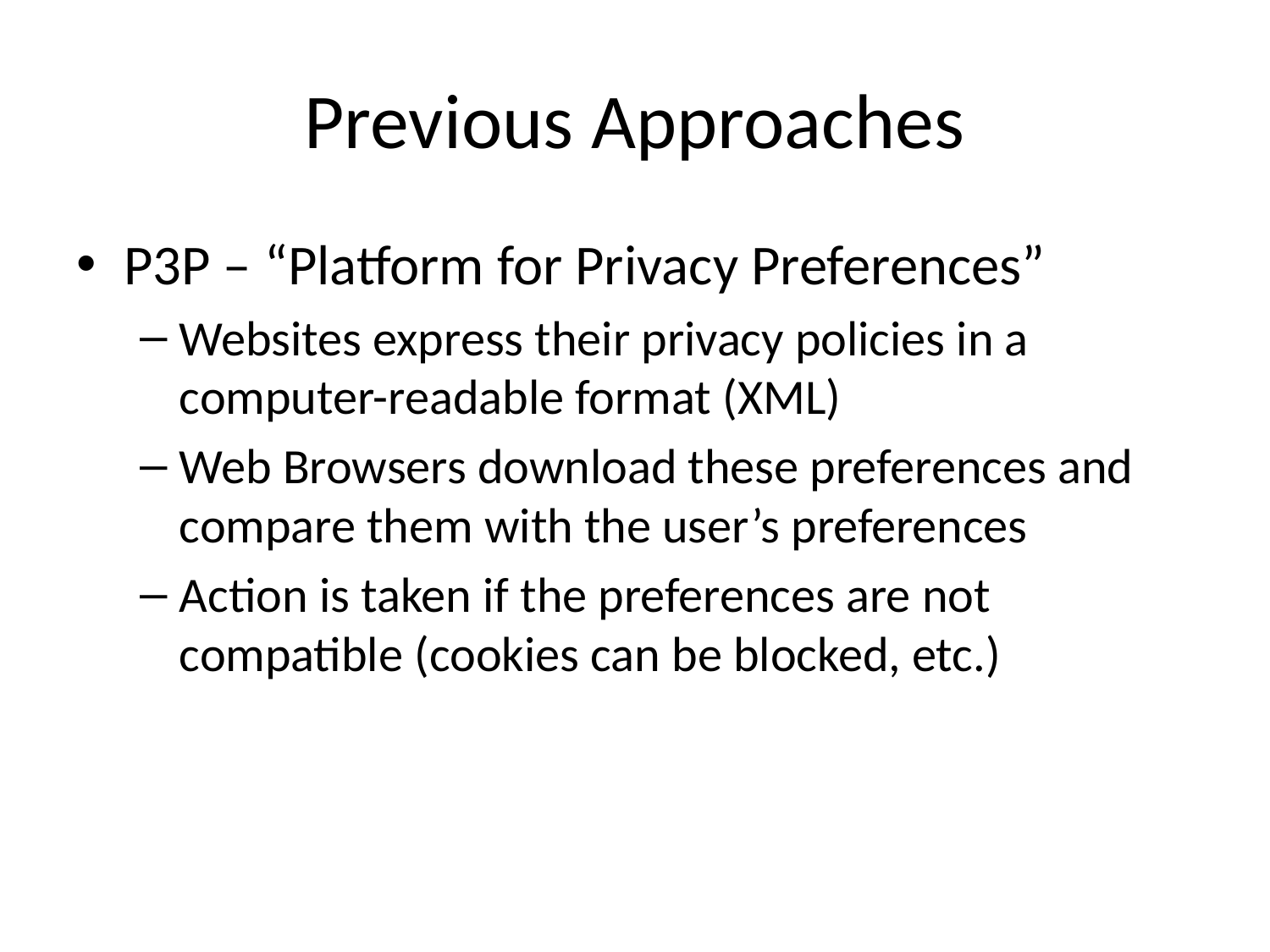

# Previous Approaches
P3P – “Platform for Privacy Preferences”
Websites express their privacy policies in a computer-readable format (XML)
Web Browsers download these preferences and compare them with the user’s preferences
Action is taken if the preferences are not compatible (cookies can be blocked, etc.)